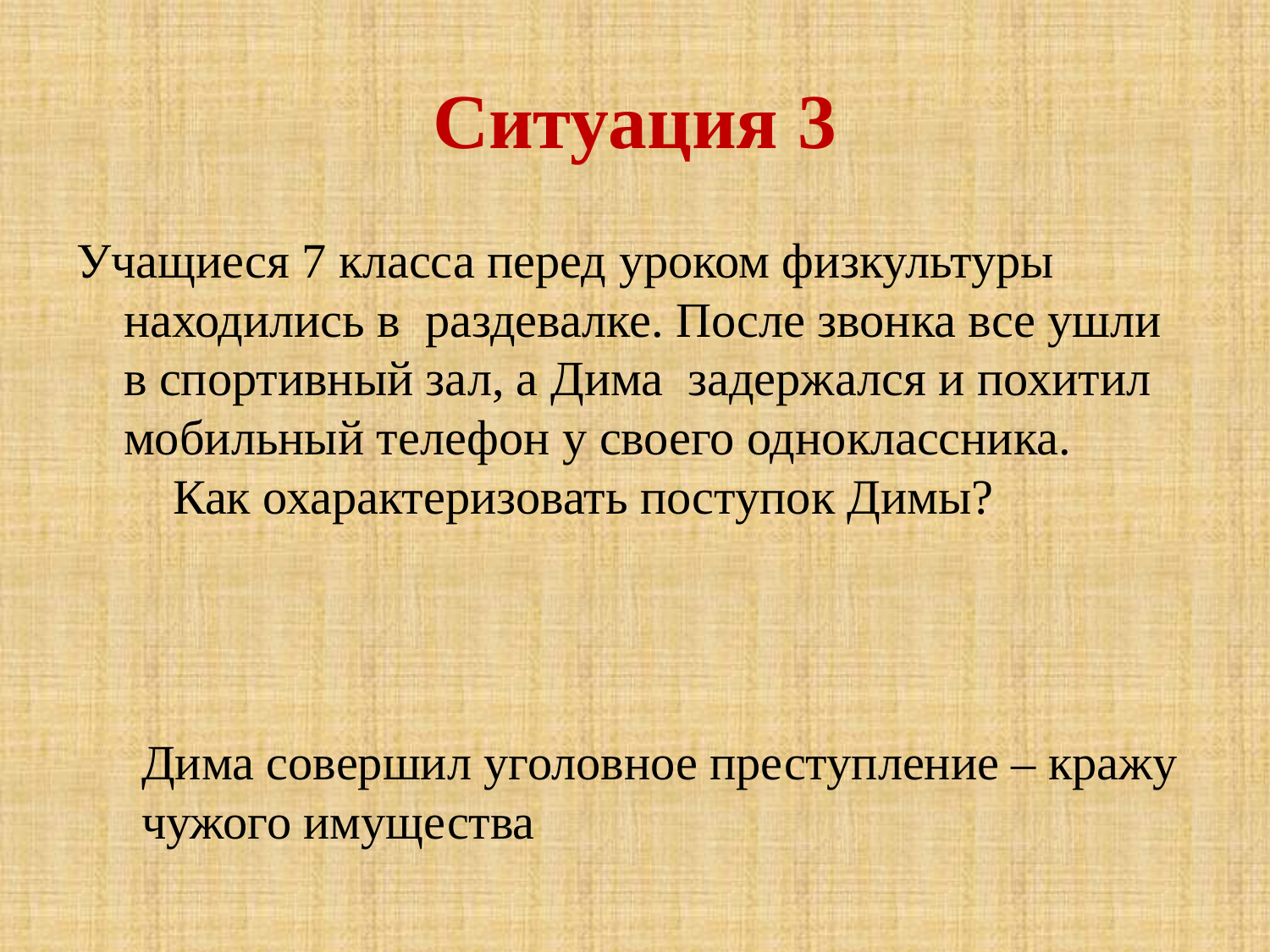

# Ситуация 3
Учащиеся 7 класса перед уроком физкультуры находились в  раздевалке. После звонка все ушли в спортивный зал, а Дима  задержался и похитил мобильный телефон у своего одноклассника.              Как охарактеризовать поступок Димы?
Дима совершил уголовное преступление – кражу чужого имущества